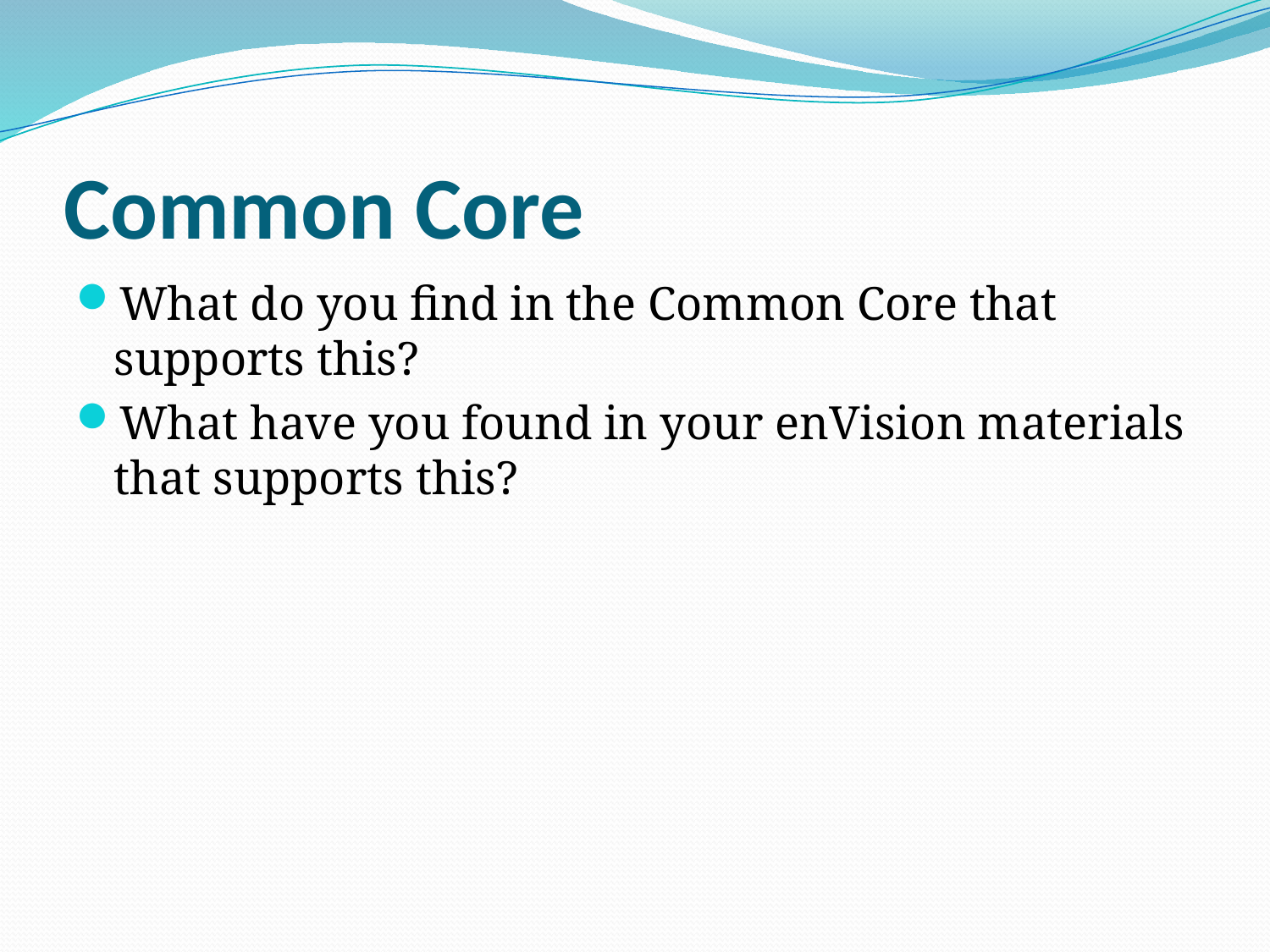

# Common Core
What do you find in the Common Core that supports this?
What have you found in your enVision materials that supports this?